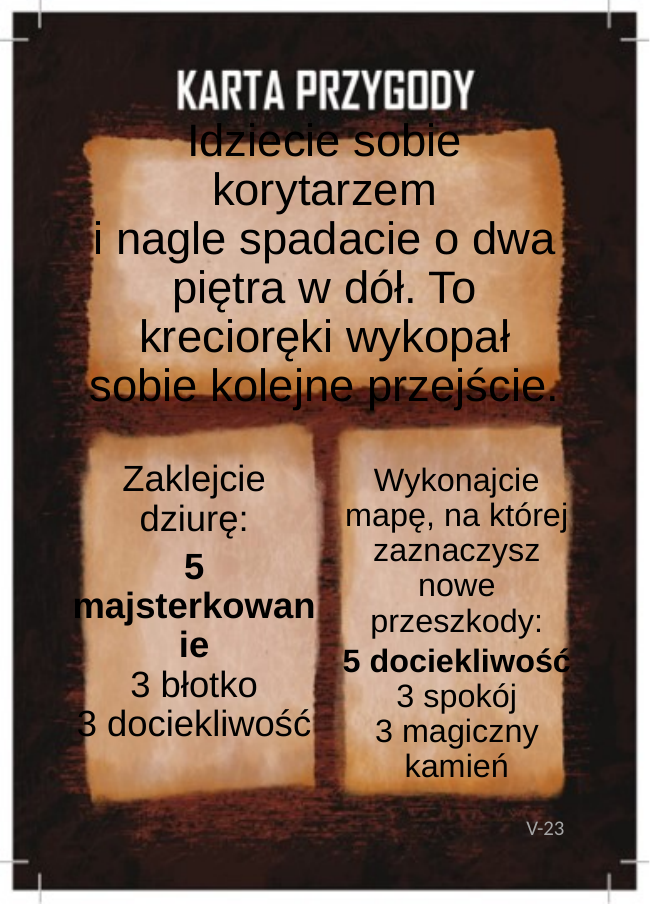

# Idziecie sobie korytarzem i nagle spadacie o dwa piętra w dół. To krecioręki wykopał sobie kolejne przejście.
Wykonajcie mapę, na której zaznaczysz nowe przeszkody:
5 dociekliwość
3 spokój
3 magiczny kamień
Zaklejcie dziurę:
5 majsterkowanie
3 błotko
3 dociekliwość
V-23